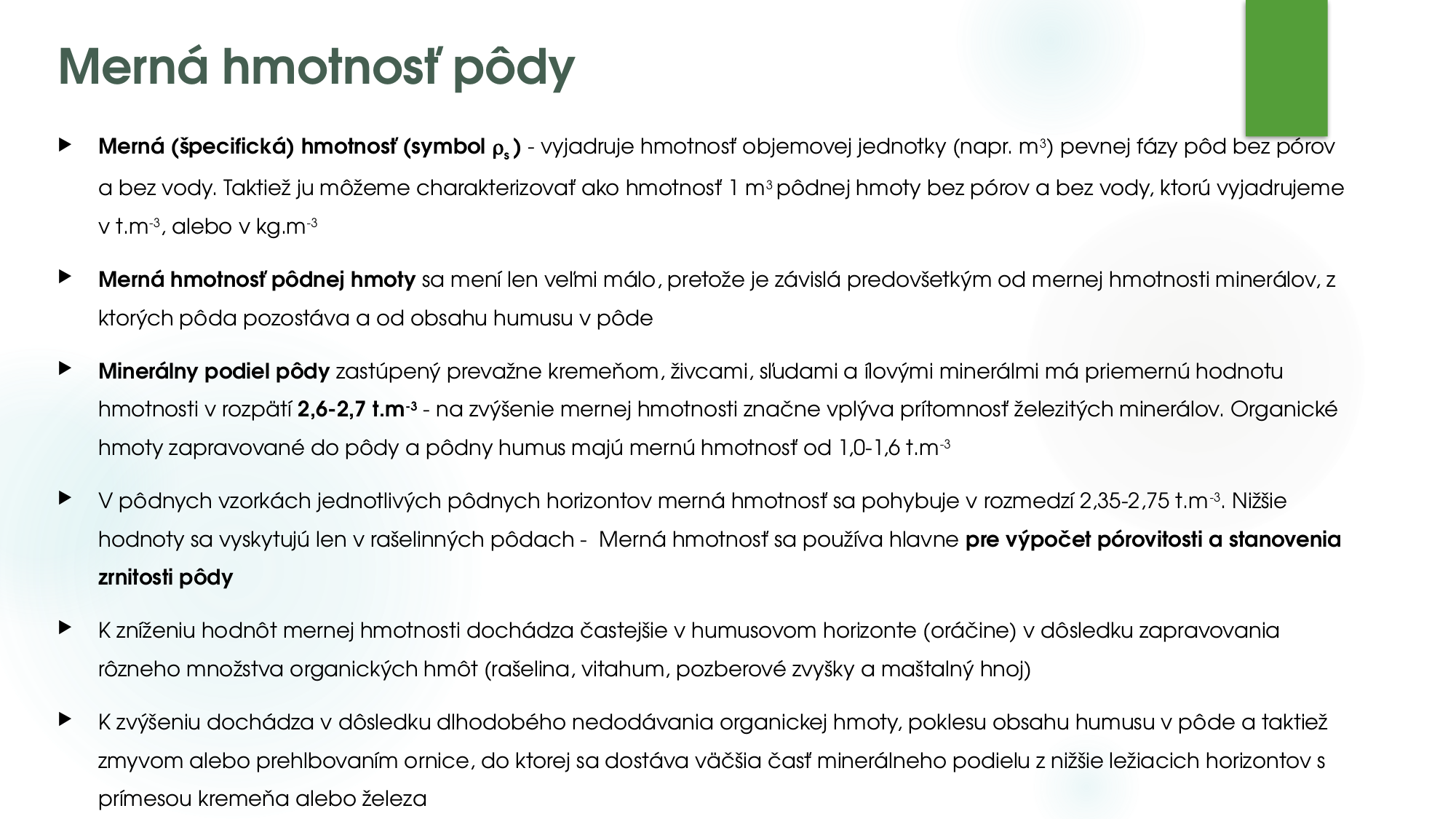

# Merná hmotnosť pôdy
Merná (špecifická) hmotnosť (symbol ρs ) - vyjadruje hmotnosť objemovej jednotky (napr. m3) pevnej fázy pôd bez pórov a bez vody. Taktiež ju môžeme charakterizovať ako hmotnosť 1 m3 pôdnej hmoty bez pórov a bez vody, ktorú vyjadrujeme v t.m-3, alebo v kg.m-3
Merná hmotnosť pôdnej hmoty sa mení len veľmi málo, pretože je závislá predovšetkým od mernej hmotnosti minerálov, z ktorých pôda pozostáva a od obsahu humusu v pôde
Minerálny podiel pôdy zastúpený prevažne kremeňom, živcami, sľudami a ílovými minerálmi má priemernú hodnotu hmotnosti v rozpätí 2,6-2,7 t.m-3 - na zvýšenie mernej hmotnosti značne vplýva prítomnosť železitých minerálov. Organické hmoty zapravované do pôdy a pôdny humus majú mernú hmotnosť od 1,0-1,6 t.m-3
V pôdnych vzorkách jednotlivých pôdnych horizontov merná hmotnosť sa pohybuje v rozmedzí 2,35-2,75 t.m-3. Nižšie hodnoty sa vyskytujú len v rašelinných pôdach -  Merná hmotnosť sa používa hlavne pre výpočet pórovitosti a stanovenia zrnitosti pôdy
K zníženiu hodnôt mernej hmotnosti dochádza častejšie v humusovom horizonte (oráčine) v dôsledku zapravovania rôzneho množstva organických hmôt (rašelina, vitahum, pozberové zvyšky a maštalný hnoj)
K zvýšeniu dochádza v dôsledku dlhodobého nedodávania organickej hmoty, poklesu obsahu humusu v pôde a taktiež zmyvom alebo prehlbovaním ornice, do ktorej sa dostáva väčšia časť minerálneho podielu z nižšie ležiacich horizontov s prímesou kremeňa alebo železa